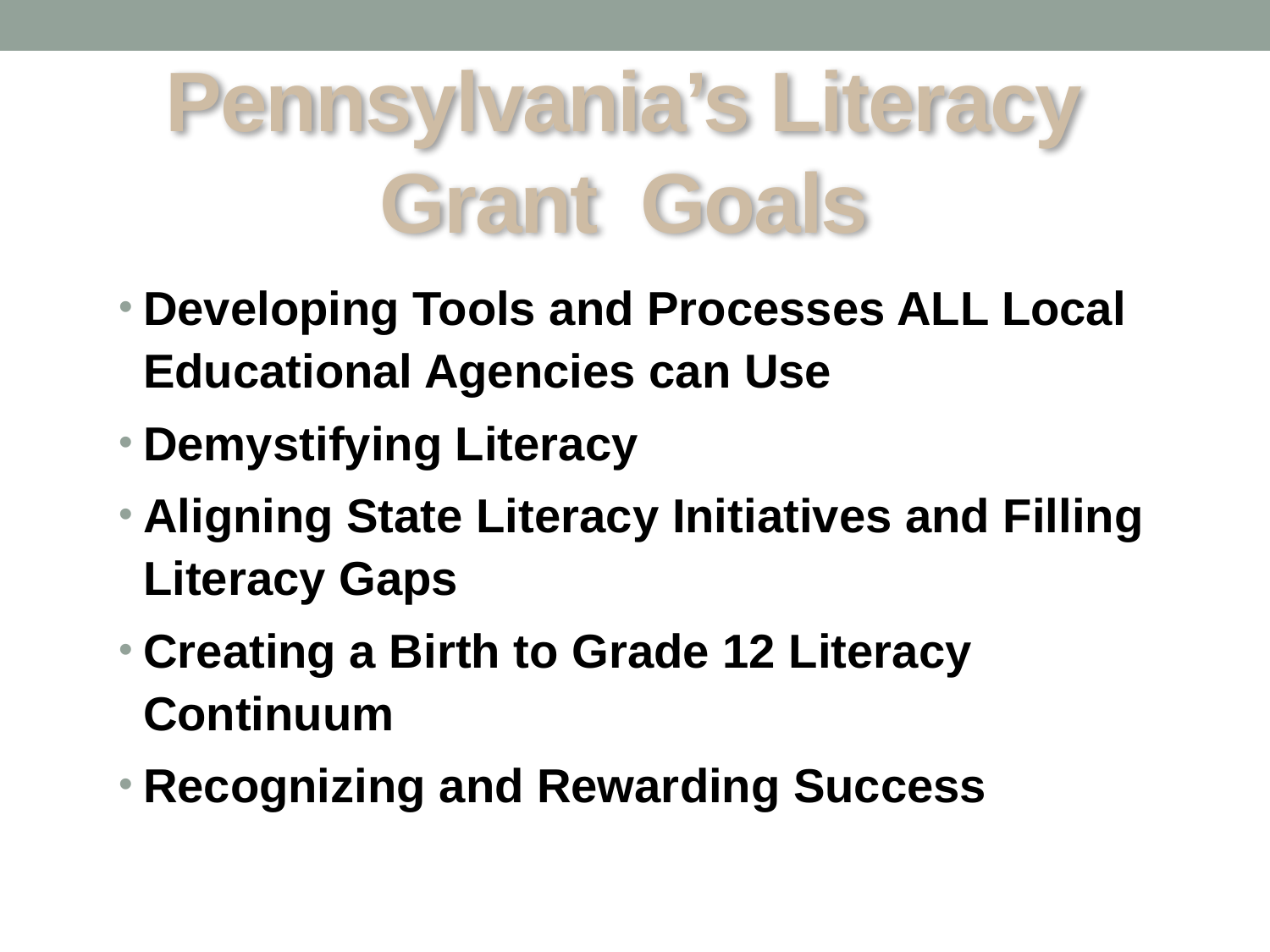

# Pennsylvania’s Literacy Grant  Goals
Developing Tools and Processes ALL Local Educational Agencies can Use
Demystifying Literacy
Aligning State Literacy Initiatives and Filling Literacy Gaps
Creating a Birth to Grade 12 Literacy Continuum
Recognizing and Rewarding Success